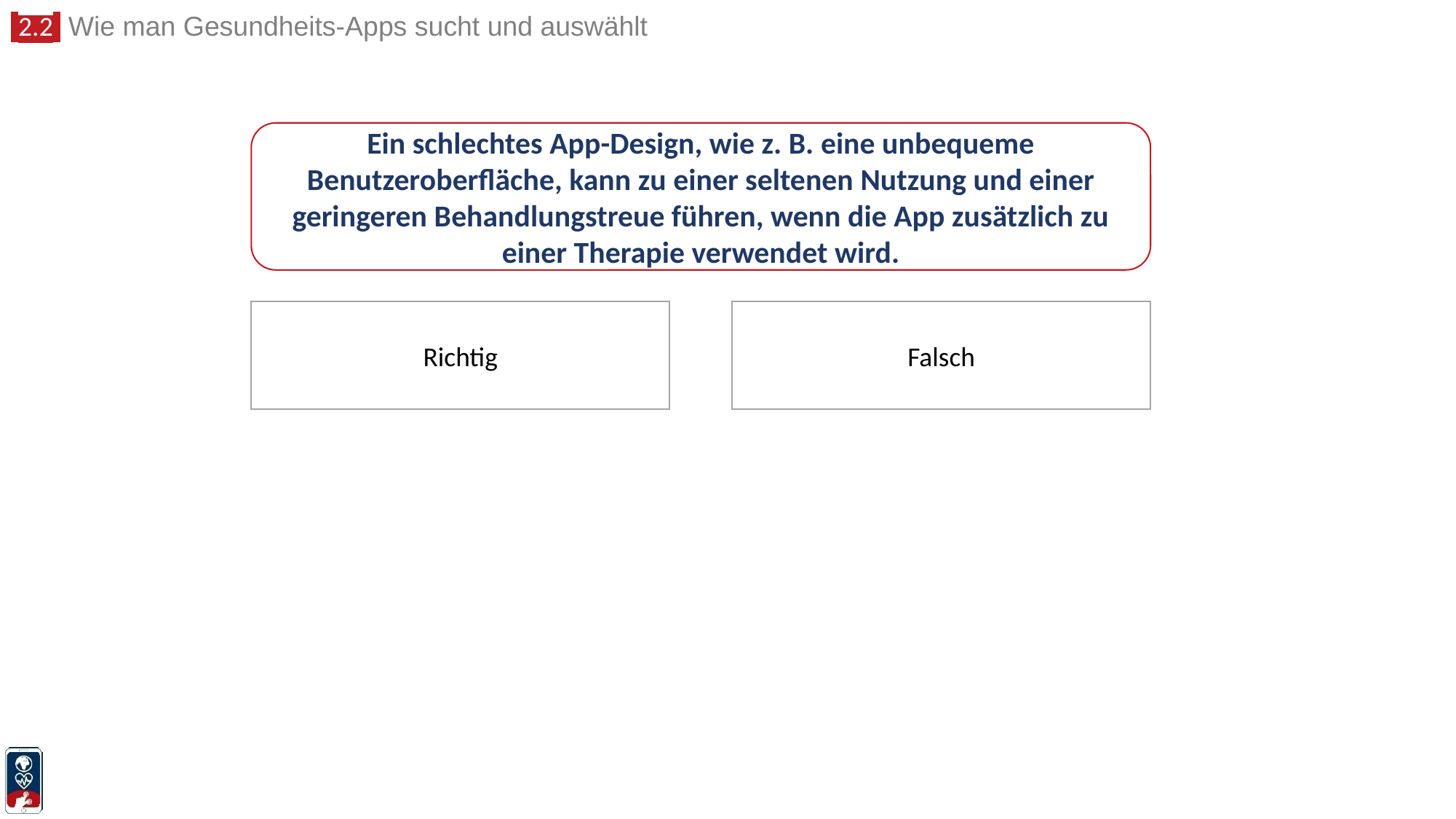

Ein schlechtes App-Design, wie z. B. eine unbequeme Benutzeroberfläche, kann zu einer seltenen Nutzung und einer geringeren Behandlungstreue führen, wenn die App zusätzlich zu einer Therapie verwendet wird.
Richtig
Falsch